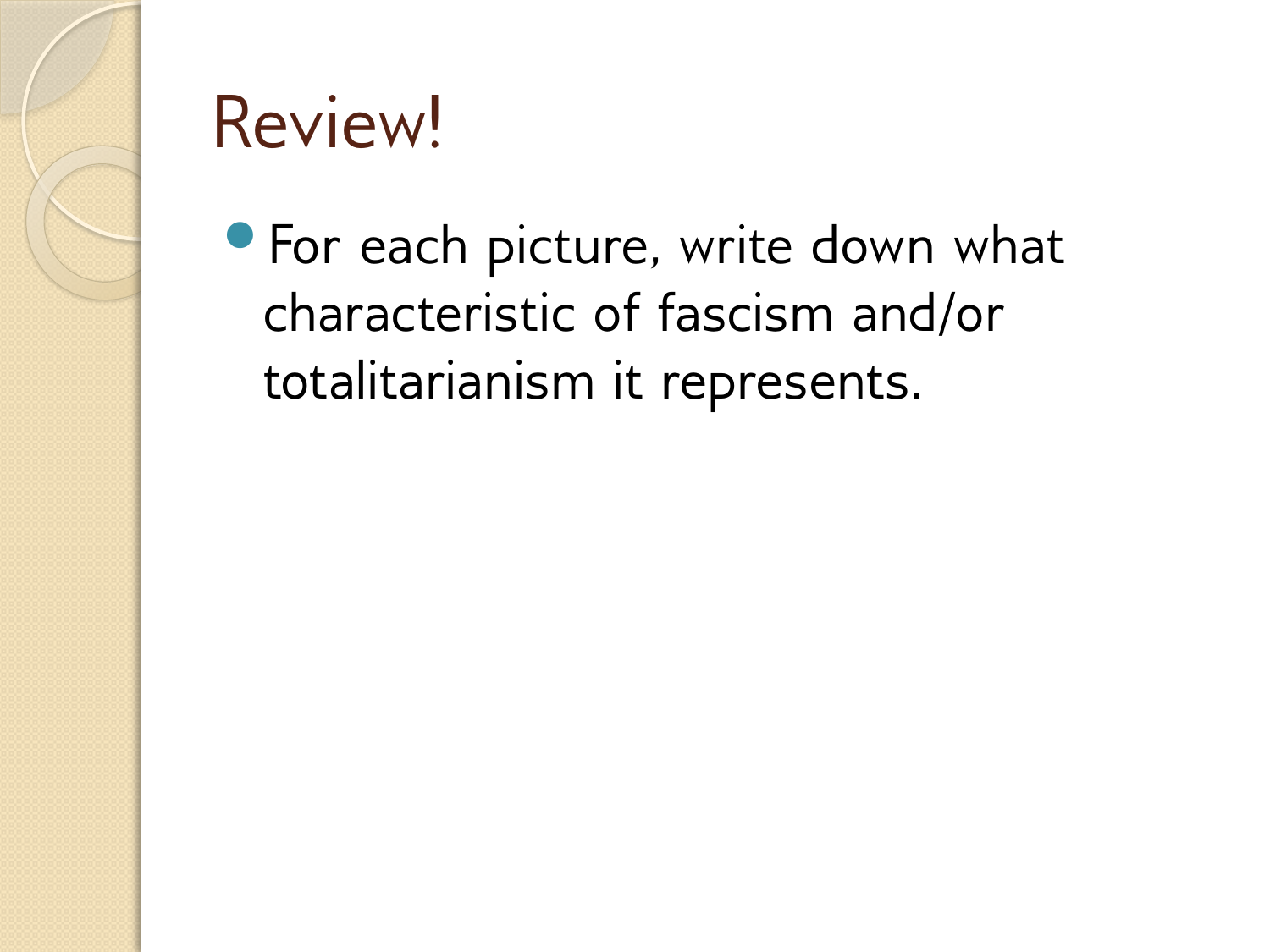

# Review!
For each picture, write down what characteristic of fascism and/or totalitarianism it represents.